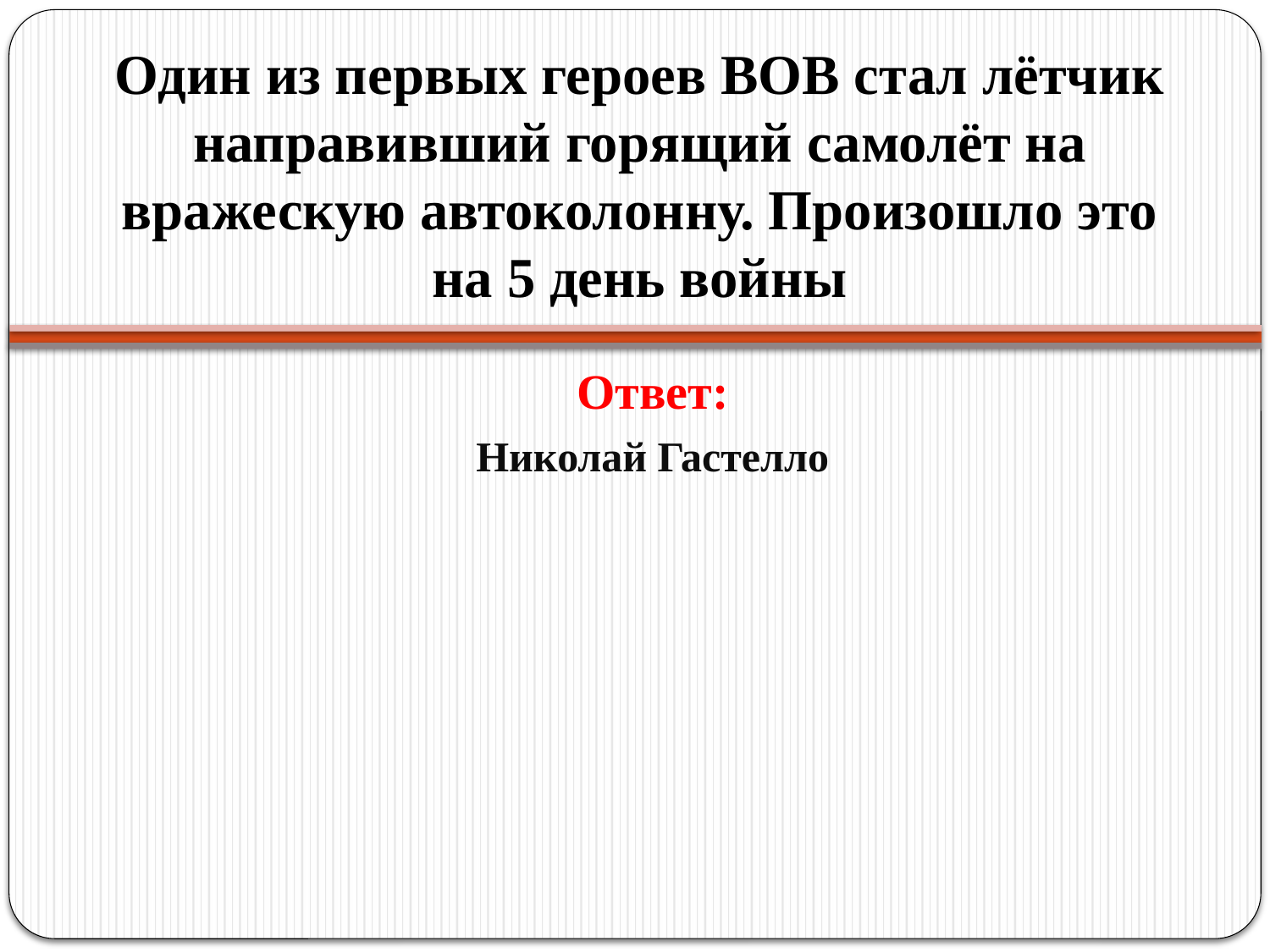

# Один из первых героев ВОВ стал лётчик направивший горящий самолёт на вражескую автоколонну. Произошло это на 5 день войны
Ответ:
Николай Гастелло